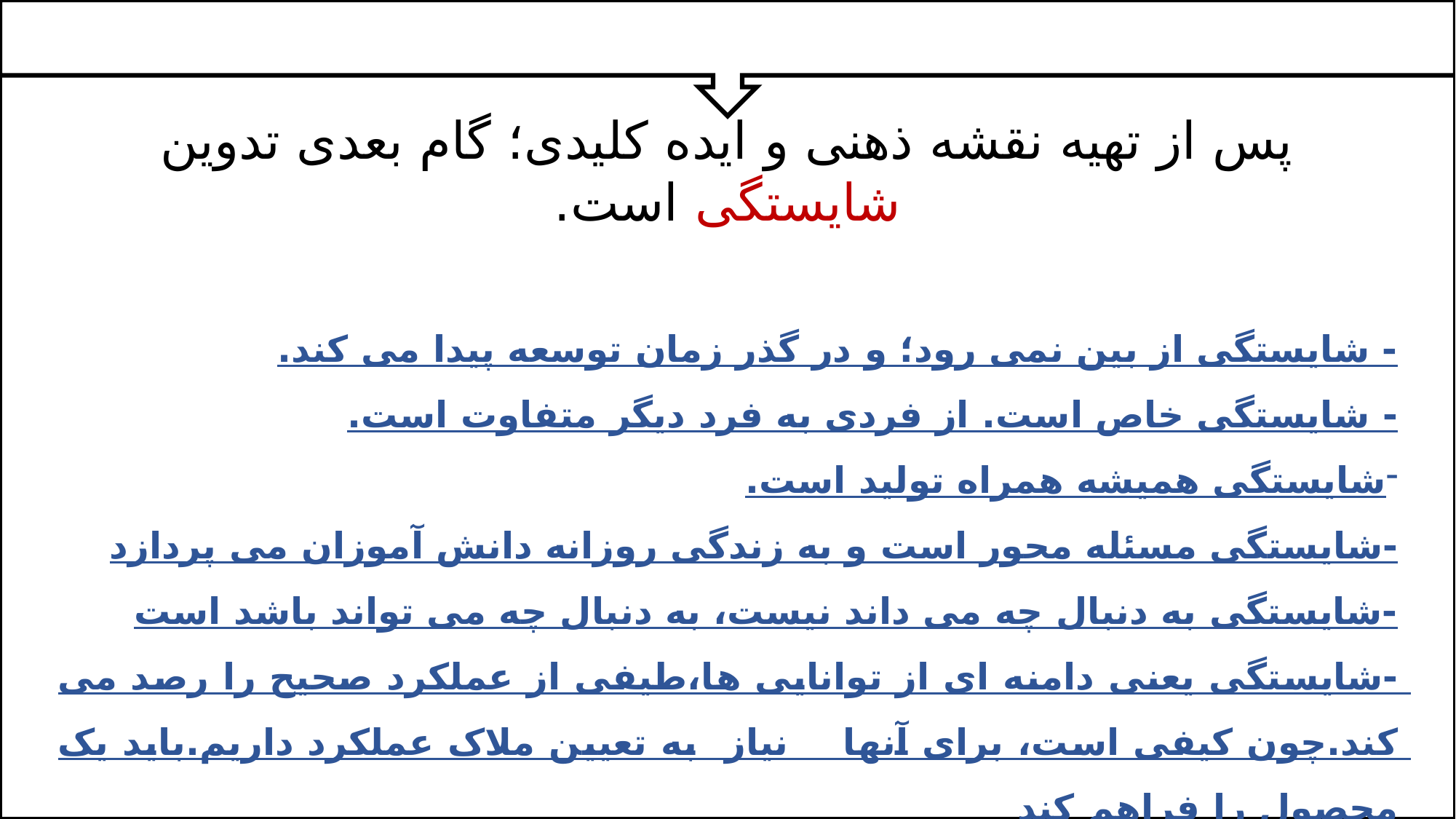

پس از تهیه نقشه ذهنی و ایده کلیدی؛ گام بعدی تدوین شایستگی است.

- شایستگی از بین نمی رود؛ و در گذر زمان توسعه پیدا می کند.
- شایستگی خاص است. از فردی به فرد دیگر متفاوت است.
شایستگی همیشه همراه تولید است.
-شایستگی مسئله محور است و به زندگی روزانه دانش آموزان می پردازد
-شایستگی به دنبال چه می داند نیست، به دنبال چه می تواند باشد است
-شایستگی یعنی دامنه ای از توانایی ها،طیفی از عملکرد صحیح را رصد می کند.چون کیفی است، برای آنها    نیاز  به تعیین ملاک عملکرد داریم.باید یک محصول را فراهم کند
-شایستگی نوعی هدف است